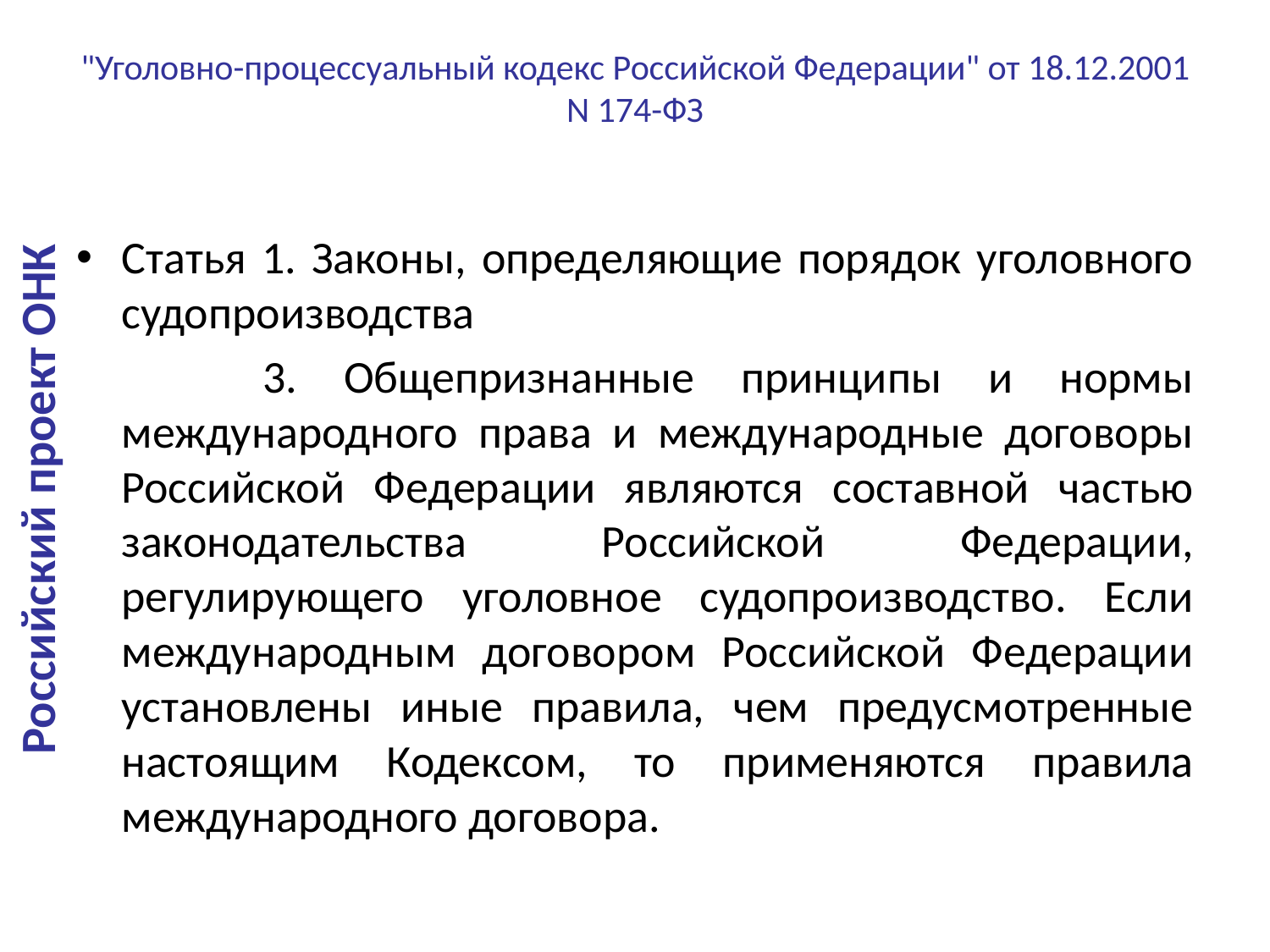

# "Уголовно-процессуальный кодекс Российской Федерации" от 18.12.2001 N 174-ФЗ
Российский проект ОНК
Статья 1. Законы, определяющие порядок уголовного судопроизводства
    3. Общепризнанные принципы и нормы международного права и международные договоры Российской Федерации являются составной частью законодательства Российской Федерации, регулирующего уголовное судопроизводство. Если международным договором Российской Федерации установлены иные правила, чем предусмотренные настоящим Кодексом, то применяются правила международного договора.